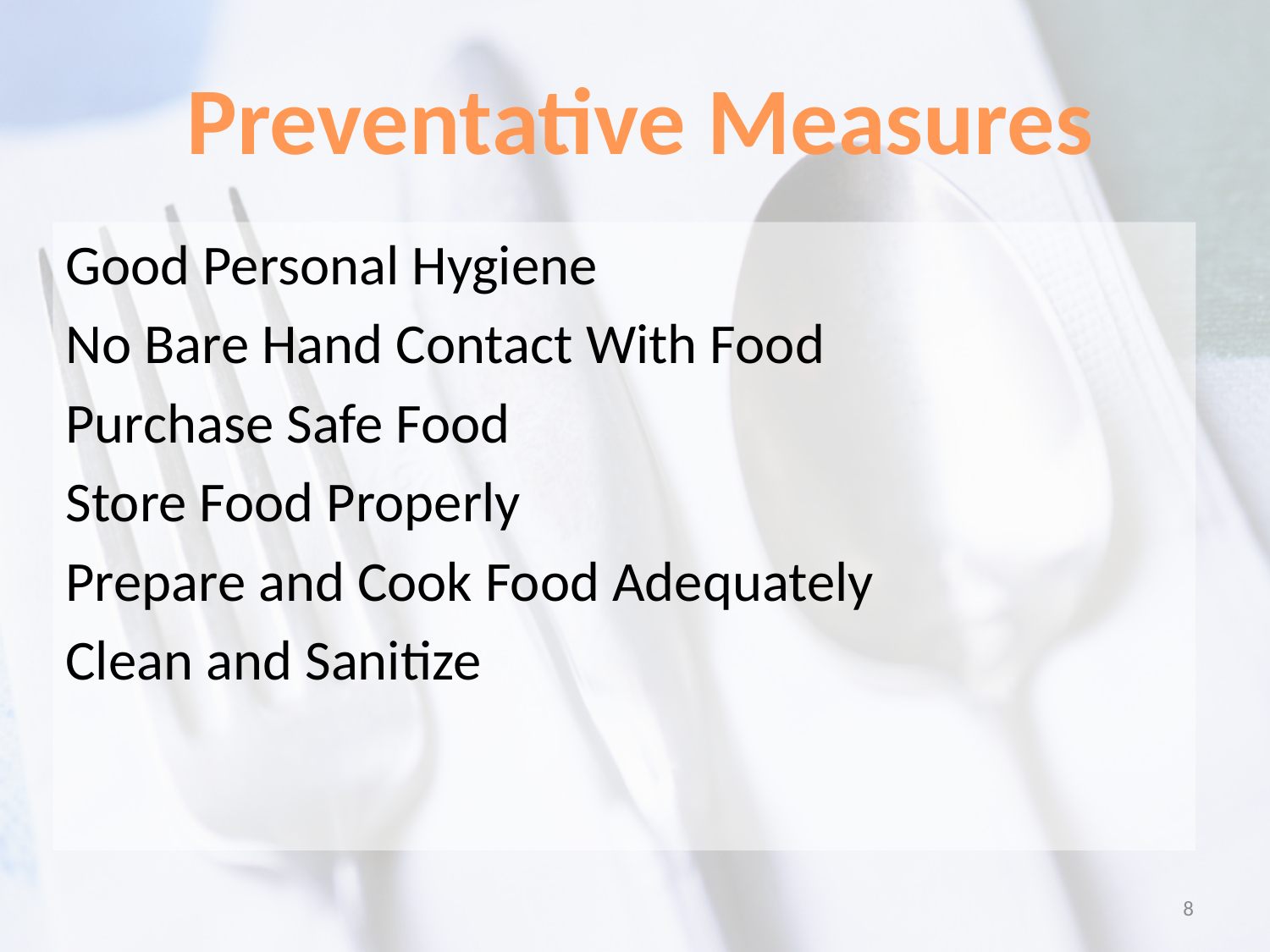

Preventative Measures
Good Personal Hygiene
No Bare Hand Contact With Food
Purchase Safe Food
Store Food Properly
Prepare and Cook Food Adequately
Clean and Sanitize

8